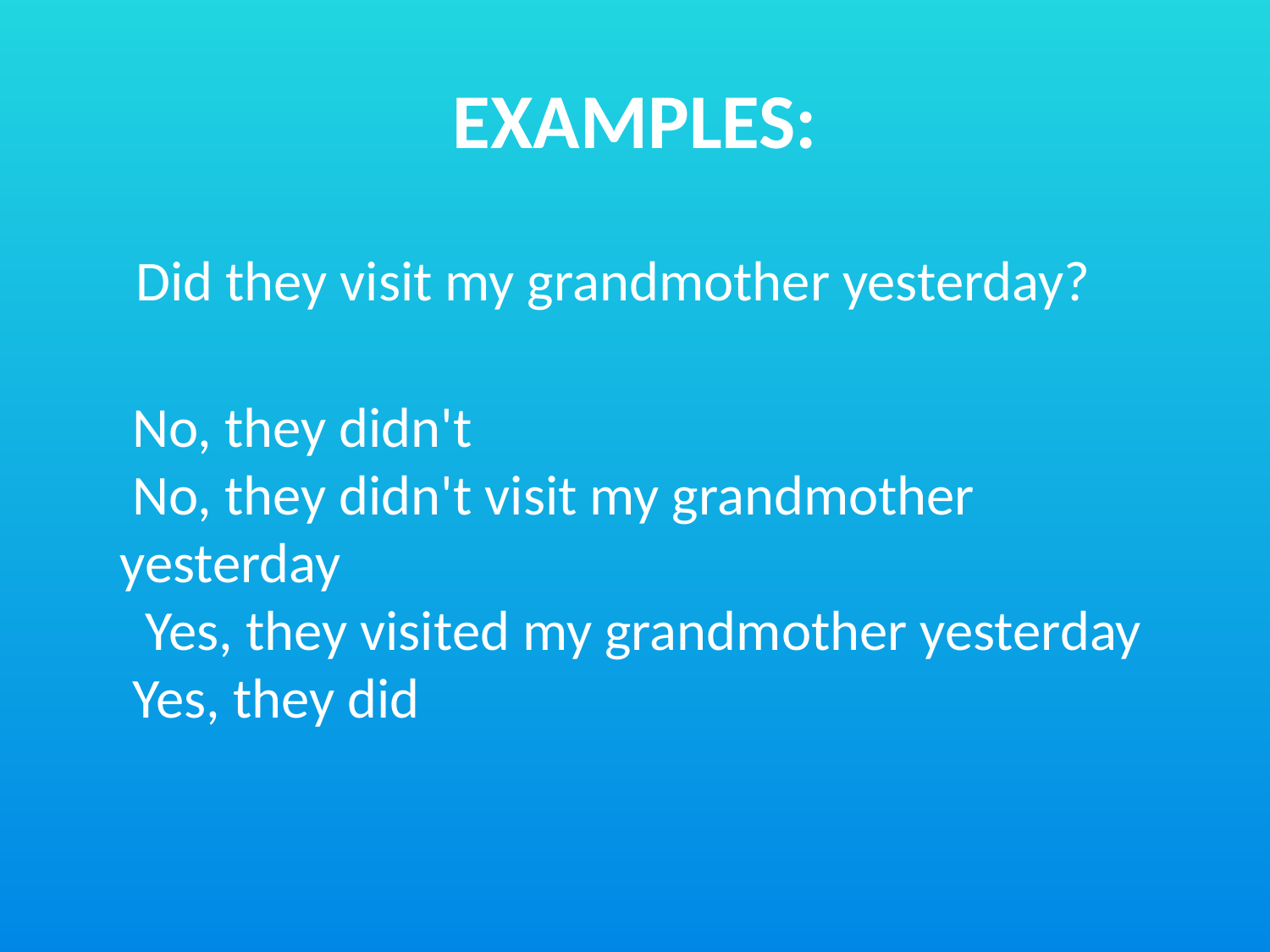

# EXAMPLES:
     Did they visit my grandmother yesterday?
 No, they didn't
 No, they didn't visit my grandmother     yesterday
  Yes, they visited my grandmother yesterday
 Yes, they did